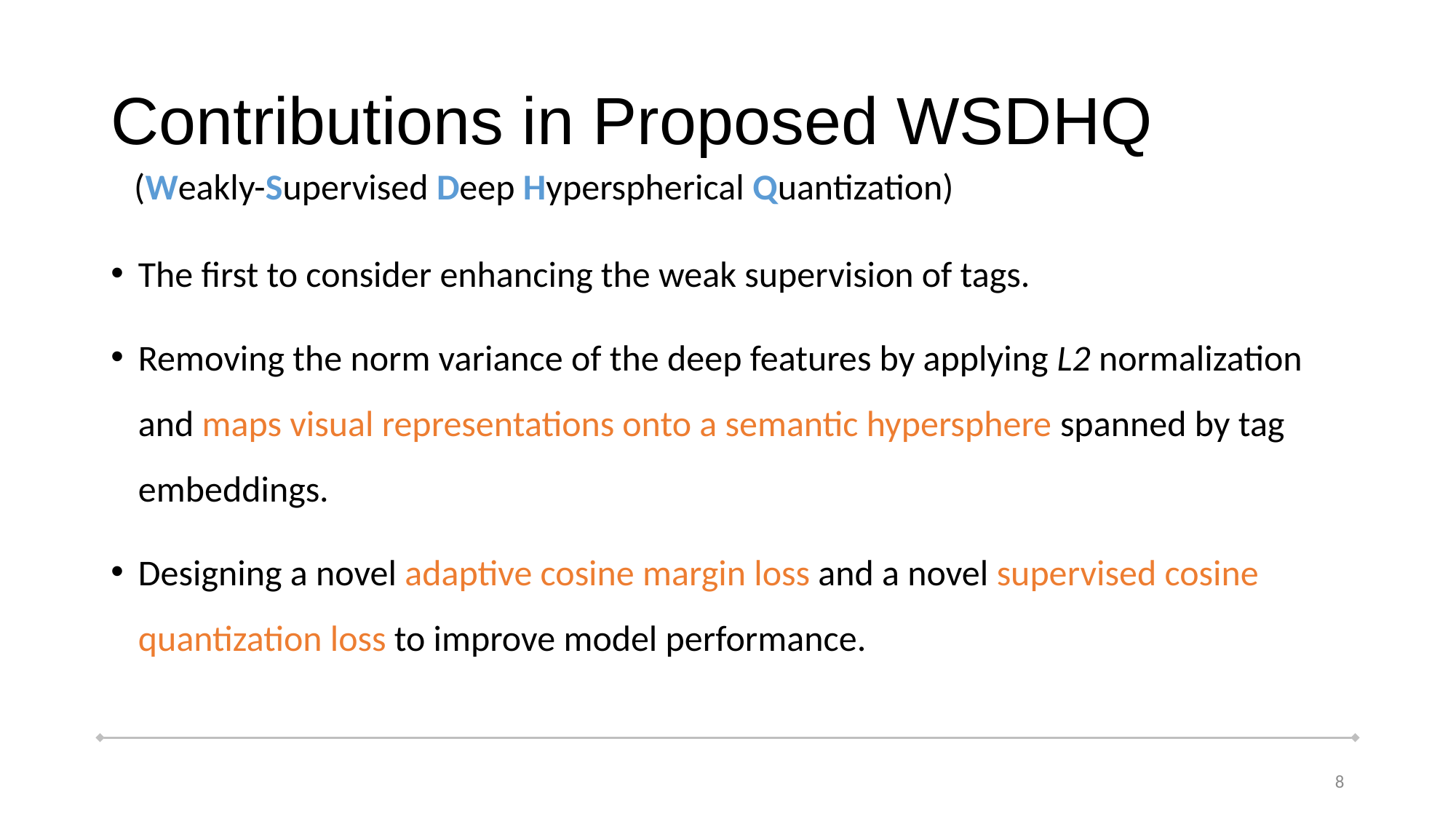

# Contributions in Proposed WSDHQ
(Weakly-Supervised Deep Hyperspherical Quantization)
The first to consider enhancing the weak supervision of tags.
Removing the norm variance of the deep features by applying L2 normalization and maps visual representations onto a semantic hypersphere spanned by tag embeddings.
Designing a novel adaptive cosine margin loss and a novel supervised cosine quantization loss to improve model performance.

8